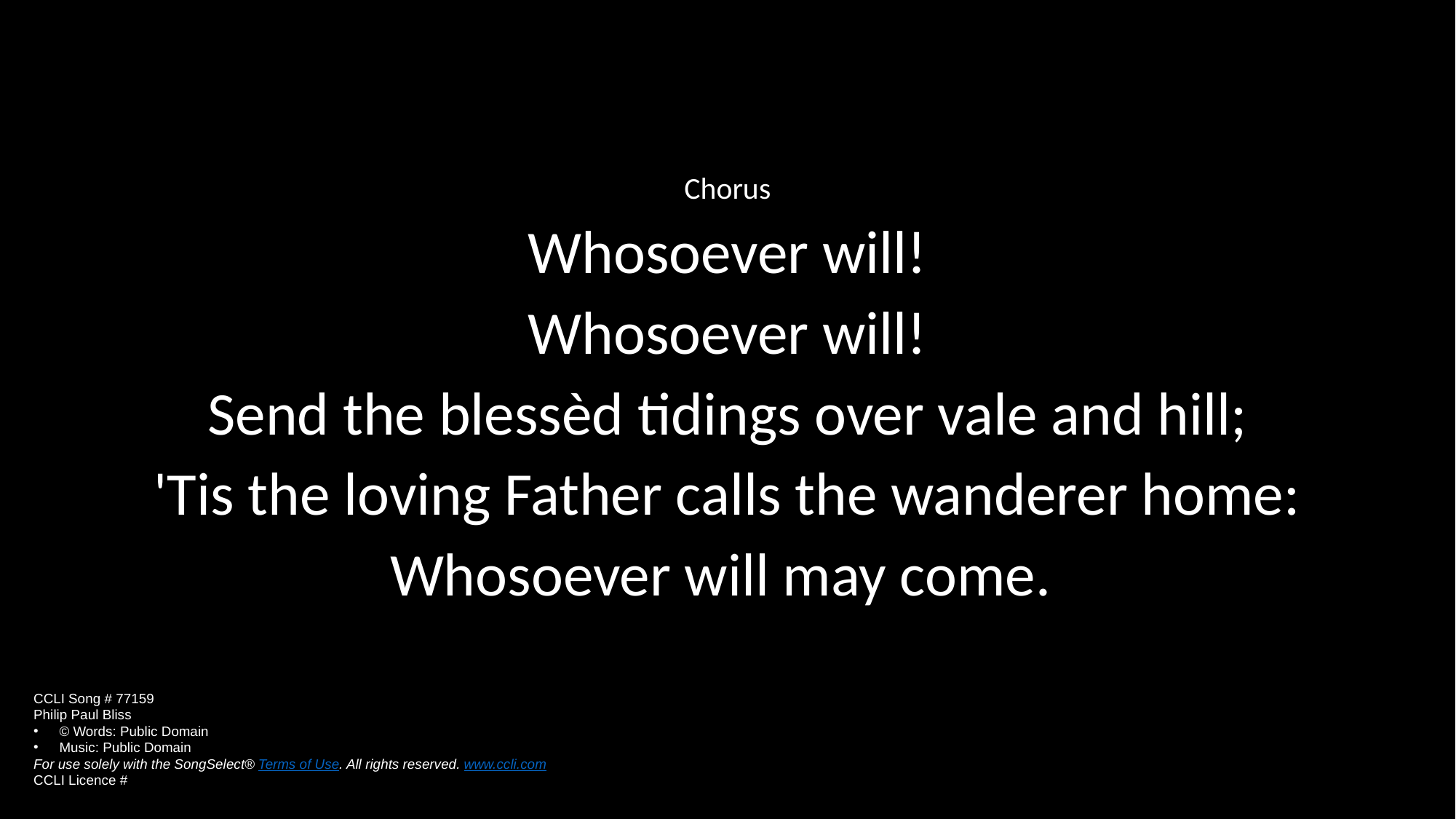

Chorus
Whosoever will!
Whosoever will!
Send the blessèd tidings over vale and hill;
'Tis the loving Father calls the wanderer home:
Whosoever will may come.
CCLI Song # 77159
Philip Paul Bliss
© Words: Public Domain
Music: Public Domain
For use solely with the SongSelect® Terms of Use. All rights reserved. www.ccli.com
CCLI Licence #